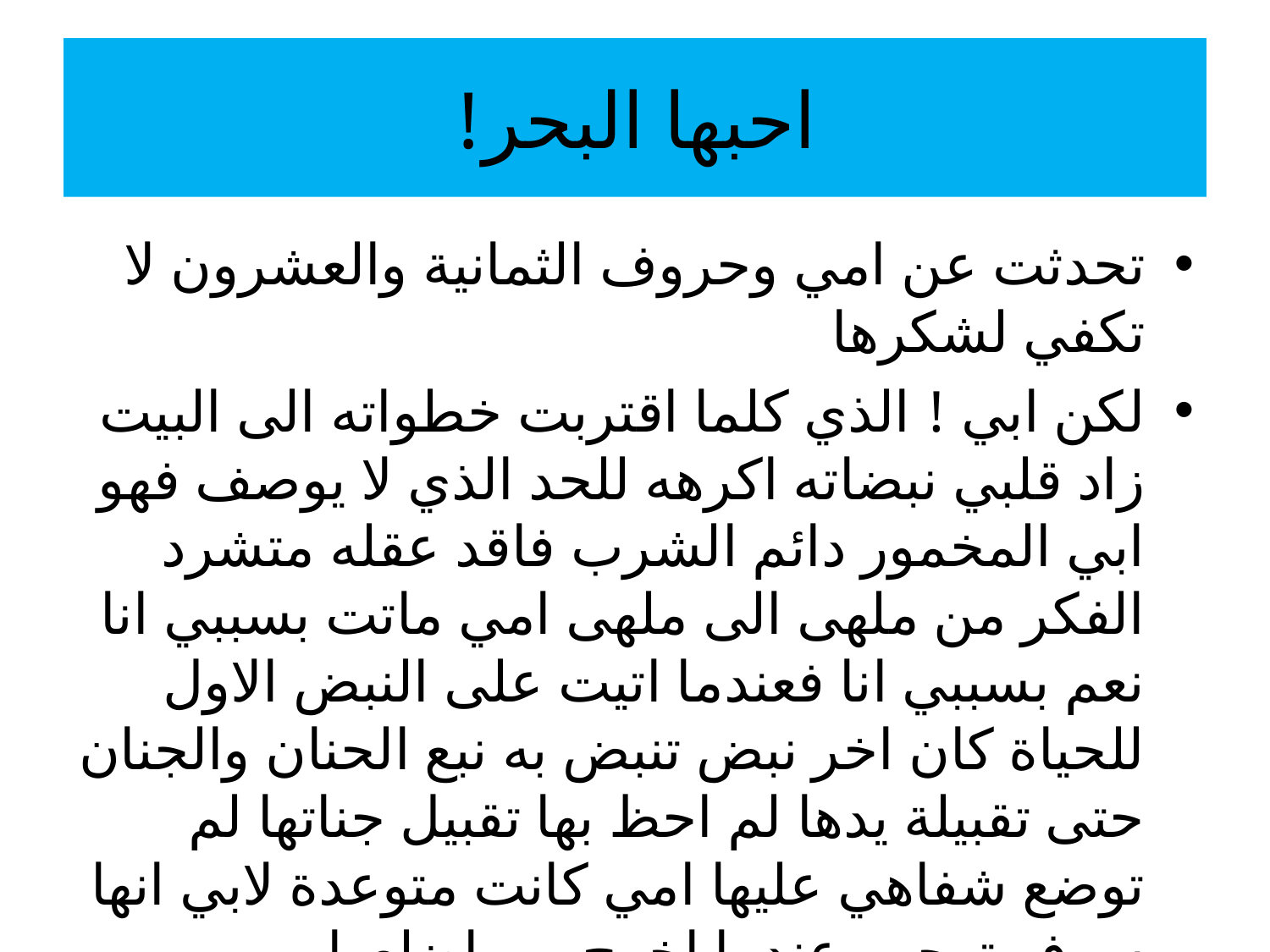

# احبها البحر!
تحدثت عن امي وحروف الثمانية والعشرون لا تكفي لشكرها
لكن ابي ! الذي كلما اقتربت خطواته الى البيت زاد قلبي نبضاته اكرهه للحد الذي لا يوصف فهو ابي المخمور دائم الشرب فاقد عقله متشرد الفكر من ملهى الى ملهى امي ماتت بسببي انا نعم بسببي انا فعندما اتيت على النبض الاول للحياة كان اخر نبض تنبض به نبع الحنان والجنان حتى تقبيلة يدها لم احظ بها تقبيل جناتها لم توضع شفاهي عليها امي كانت متوعدة لابي انها سوف تهجره عندما اخرج من اضلعها ..